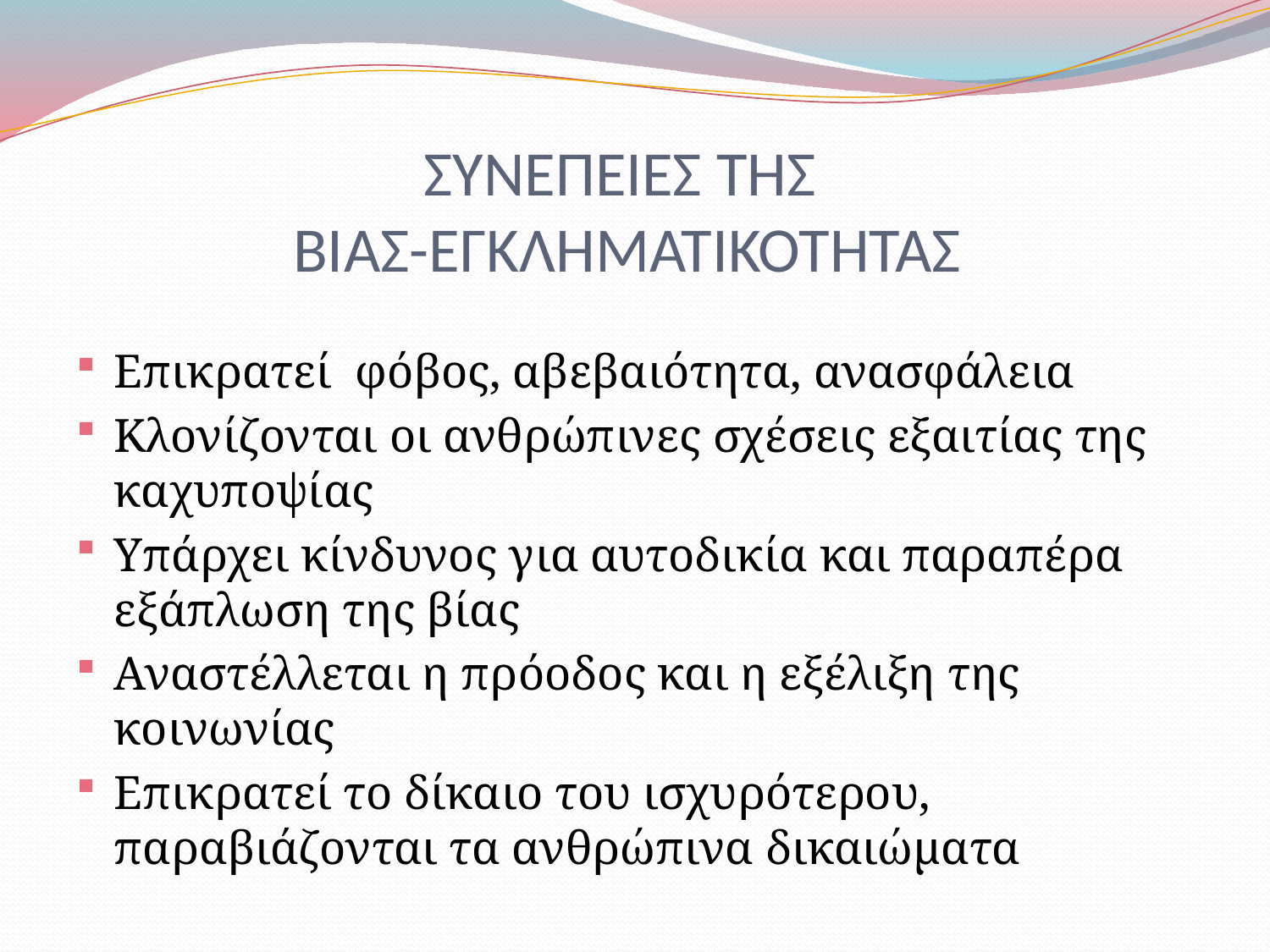

# ΣΥΝΕΠΕΙΕΣ ΤΗΣ ΒΙΑΣ-ΕΓΚΛΗΜΑΤΙΚΟΤΗΤΑΣ
Επικρατεί  φόβος, αβεβαιότητα, ανασφάλεια
Κλονίζονται οι ανθρώπινες σχέσεις εξαιτίας της καχυποψίας
Υπάρχει κίνδυνος για αυτοδικία και παραπέρα εξάπλωση της βίας
Αναστέλλεται η πρόοδος και η εξέλιξη της κοινωνίας
Επικρατεί το δίκαιο του ισχυρότερου, παραβιάζονται τα ανθρώπινα δικαιώματα